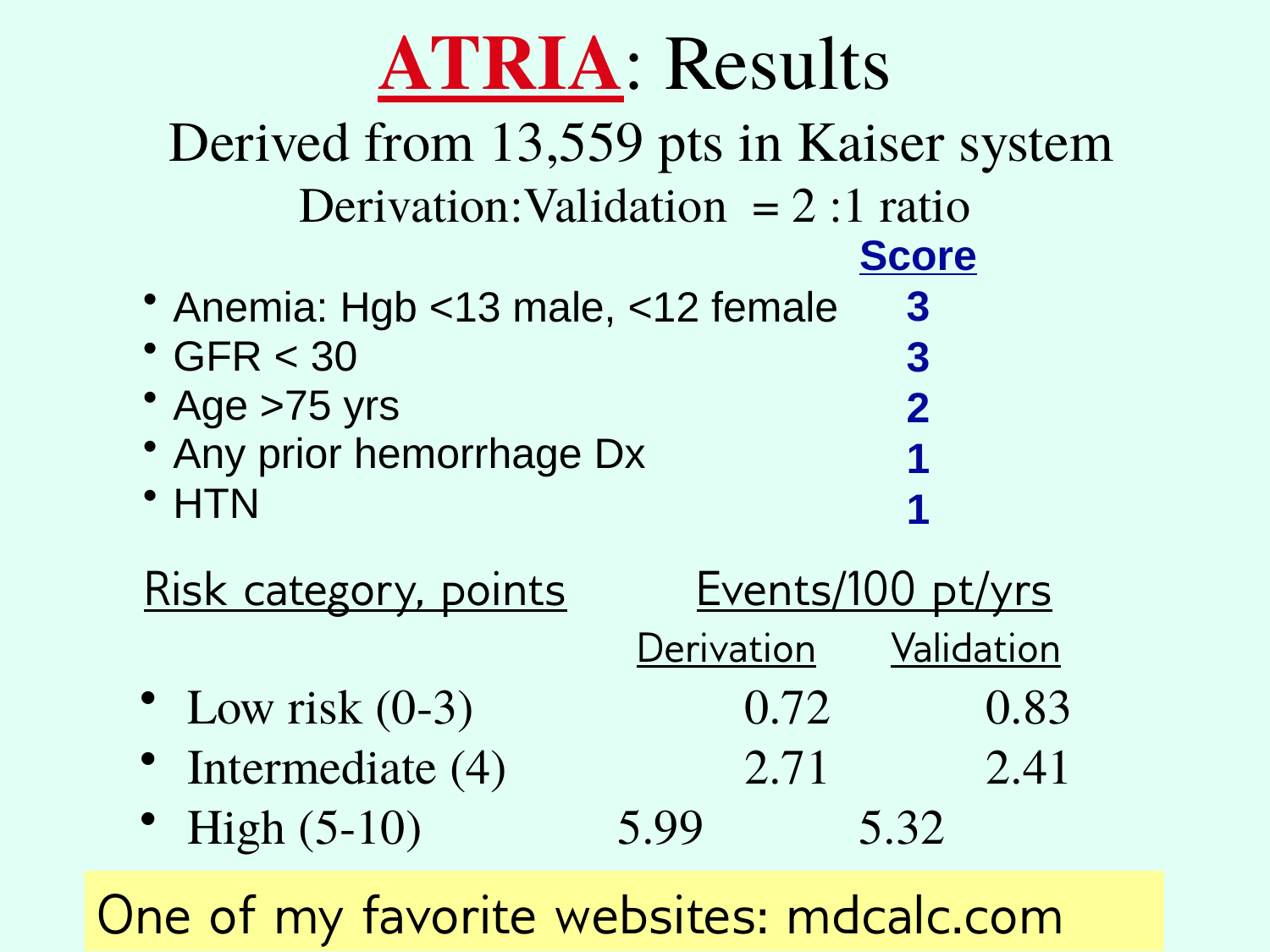

# ATRIA: Results Derived from 13,559 pts in Kaiser system Derivation:Validation  = 2 :1 ratio
Score
3
3
2
1
1
Anemia: Hgb <13 male, <12 female
GFR < 30
Age >75 yrs
Any prior hemorrhage Dx
HTN
Risk category, points	   Events/100 pt/yrs
Derivation	Validation
Low risk (0-3)		    0.72	   0.83
Intermediate (4) 		    2.71	   2.41
High (5-10)		    5.99	   5.32

17
One of my favorite websites: mdcalc.com